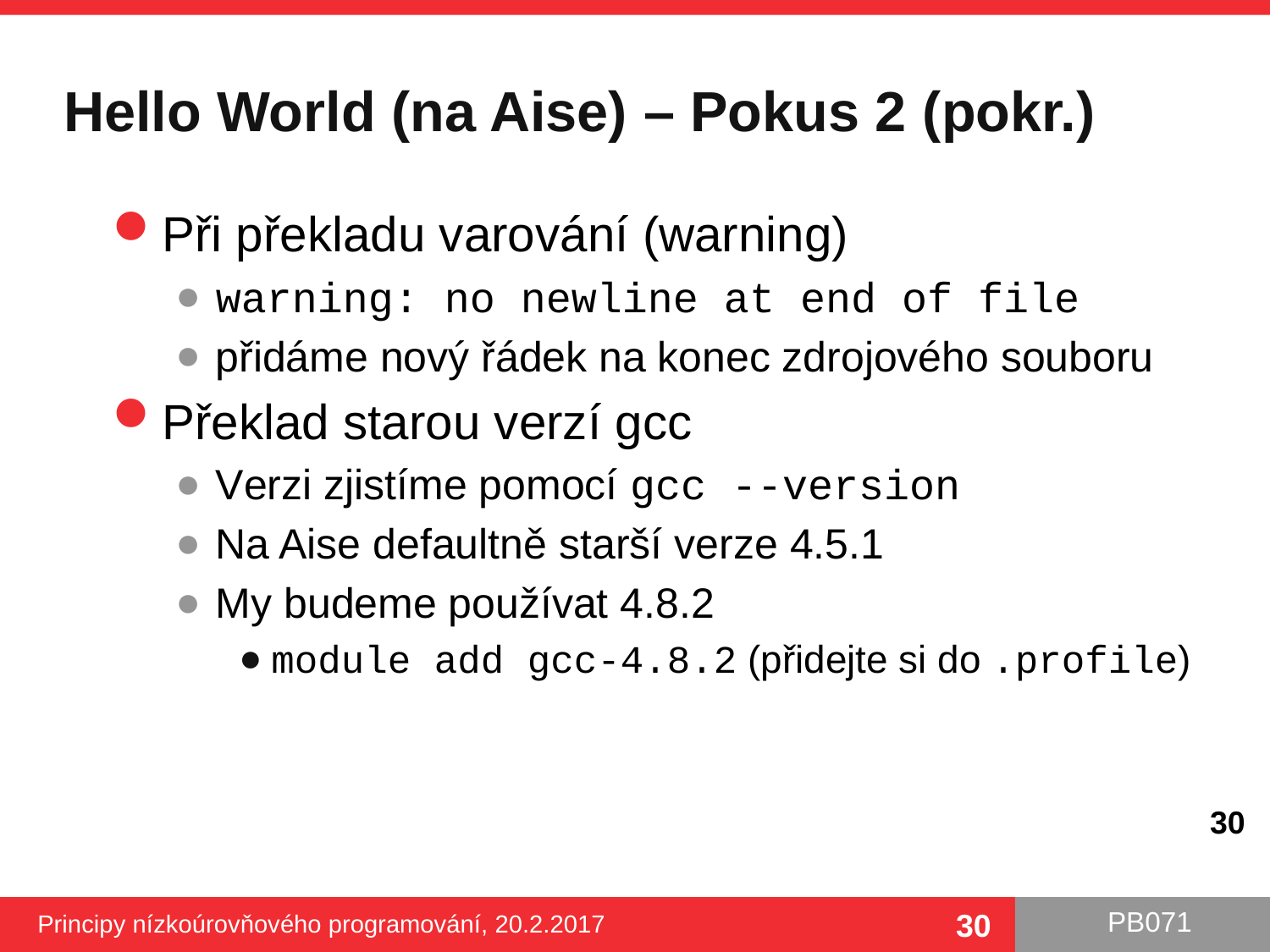

# Hello World (na Aise) – Pokus 2 (pokr.)
Při překladu varování (warning)
warning: no newline at end of file
přidáme nový řádek na konec zdrojového souboru
Překlad starou verzí gcc
Verzi zjistíme pomocí gcc --version
Na Aise defaultně starší verze 4.5.1
My budeme používat 4.8.2
module add gcc-4.8.2 (přidejte si do .profile)

30
Principy nízkoúrovňového programování, 20.2.2017